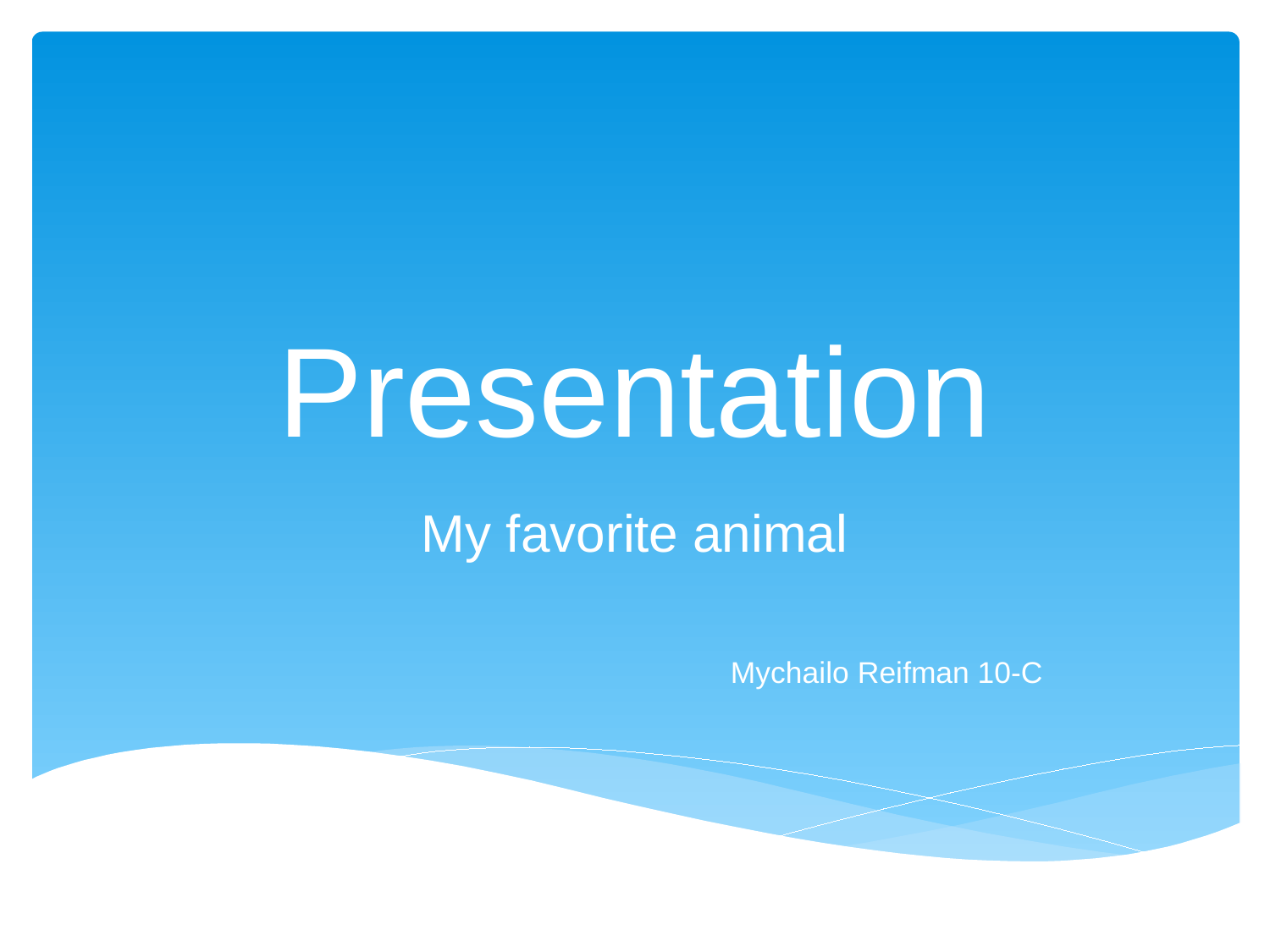

# Presentation
My favorite animal

                                                             Mychailo Reifman 10-C